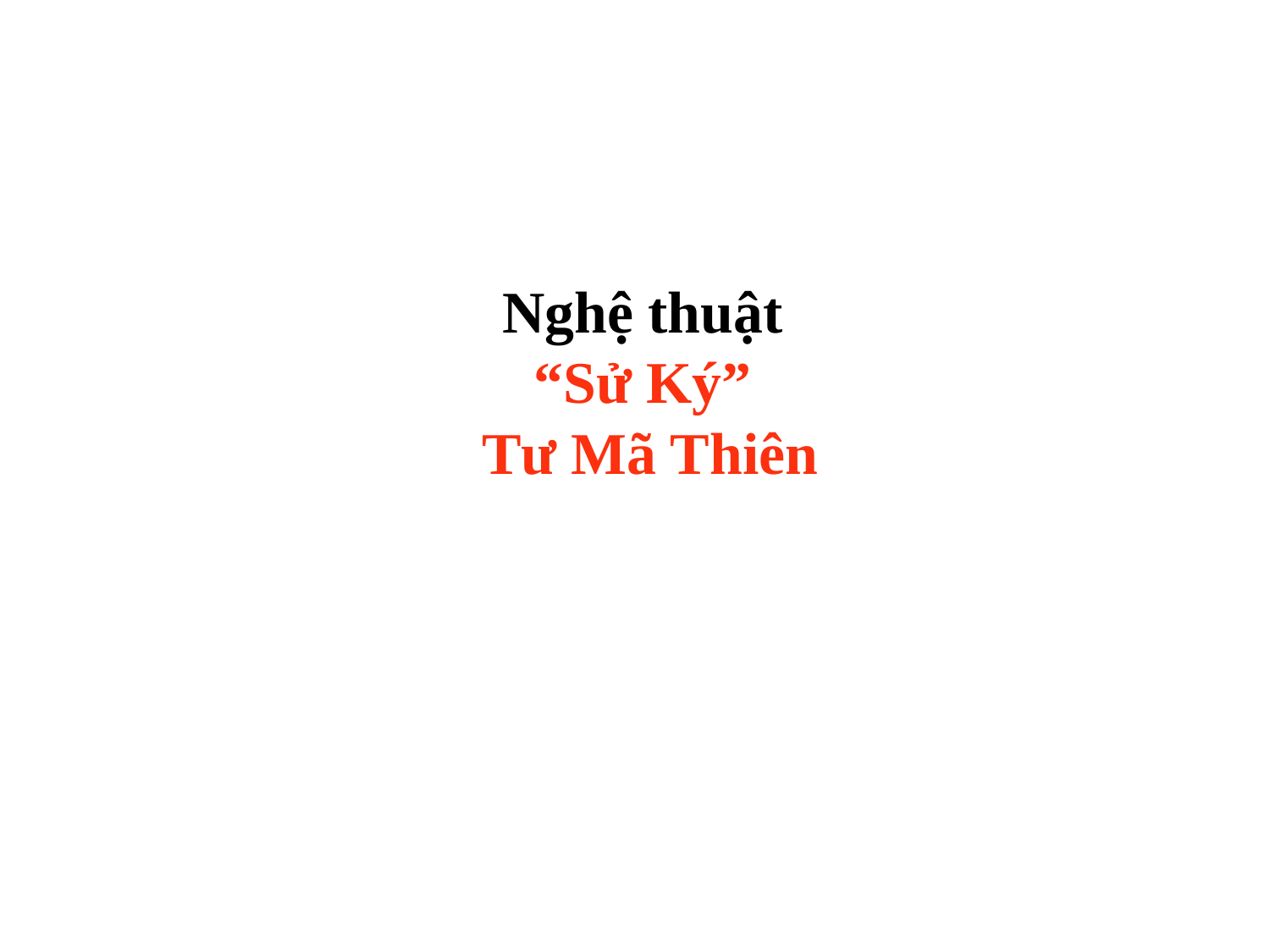

# Nghệ thuật “Sử Ký” Tư Mã Thiên